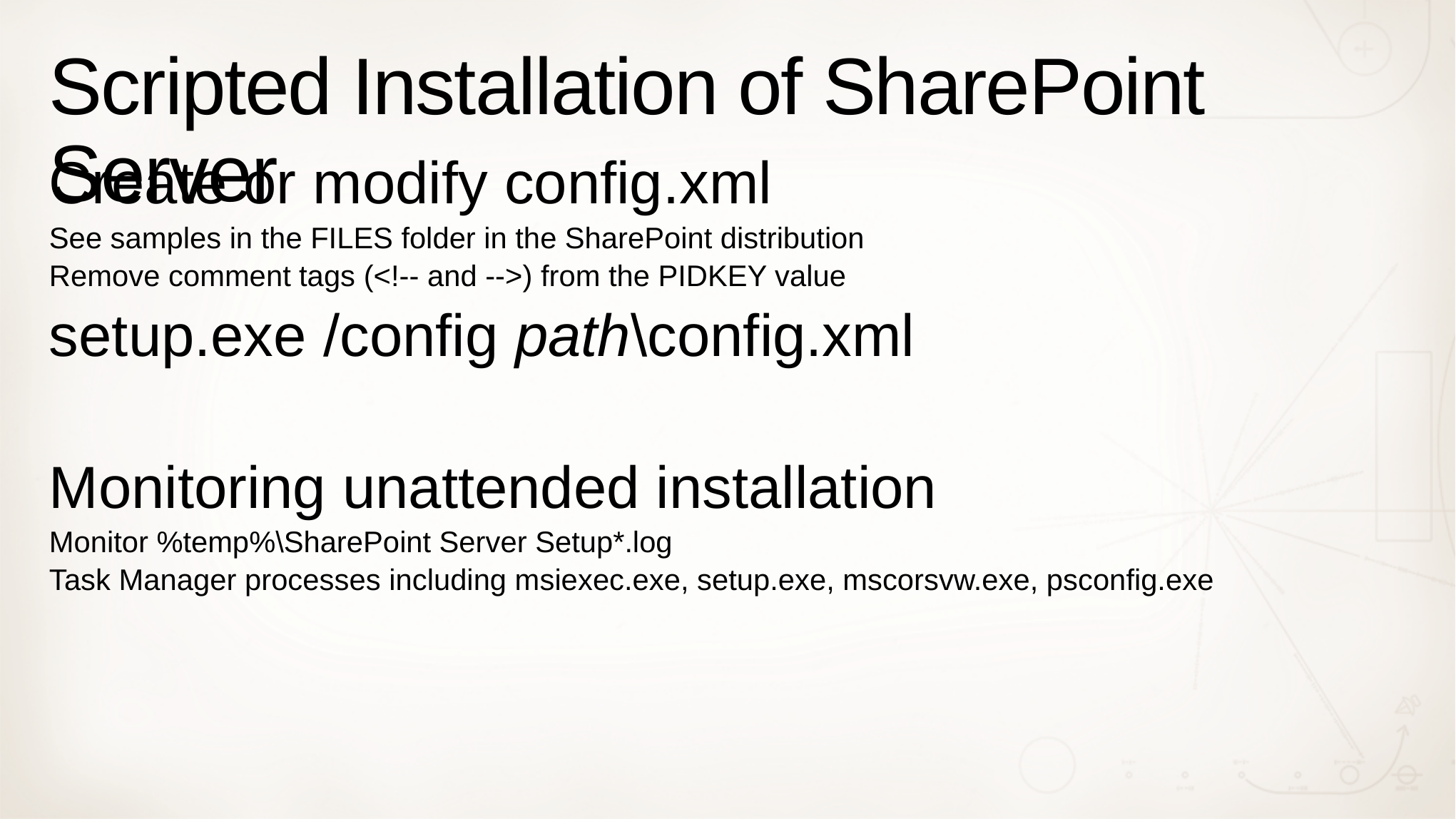

# Scripted Installation of SharePoint Server
Create or modify config.xml
See samples in the FILES folder in the SharePoint distribution
Remove comment tags (<!-- and -->) from the PIDKEY value
setup.exe /config path\config.xml

Monitoring unattended installation
Monitor %temp%\SharePoint Server Setup*.log
Task Manager processes including msiexec.exe, setup.exe, mscorsvw.exe, psconfig.exe